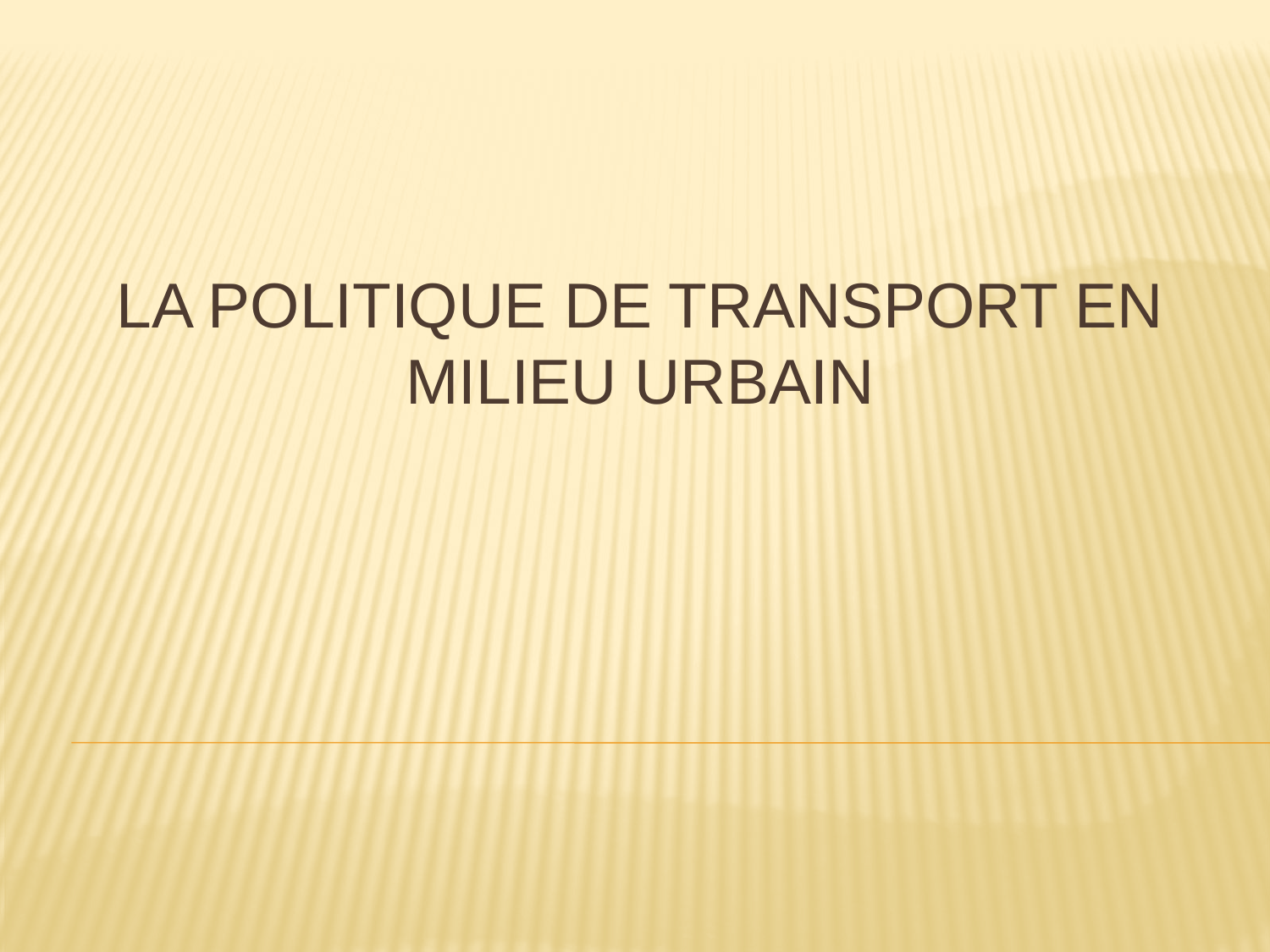

# La politique de transport en milieu urbain